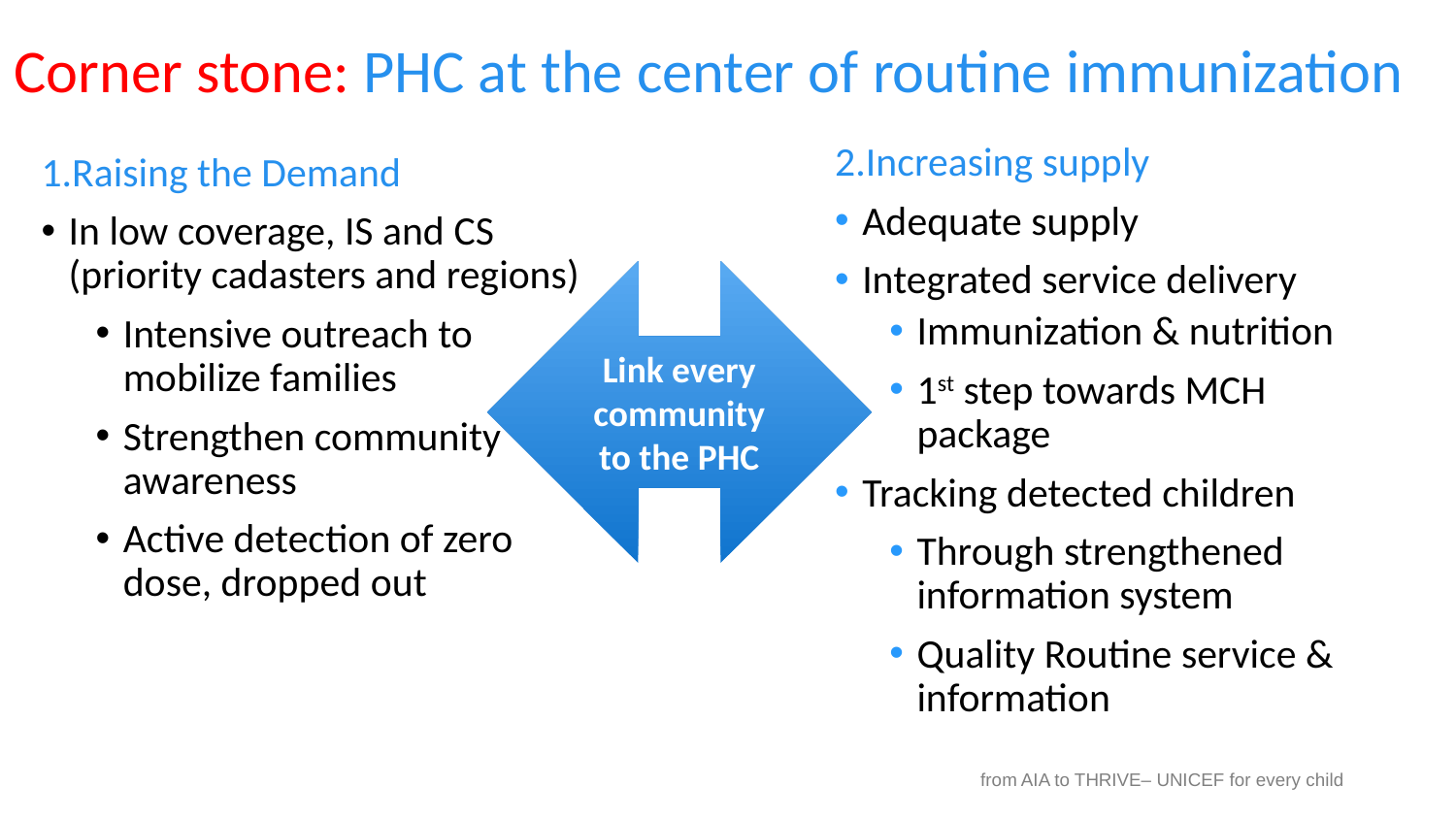

Corner stone: PHC at the center of routine immunization
2.Increasing supply
Adequate supply
Integrated service delivery
Immunization & nutrition
1st step towards MCH package
Tracking detected children
Through strengthened information system
Quality Routine service & information
1.Raising the Demand
In low coverage, IS and CS (priority cadasters and regions)
Intensive outreach to mobilize families
Strengthen community awareness
Active detection of zero dose, dropped out
Link every community to the PHC
from AIA to THRIVE– UNICEF for every child